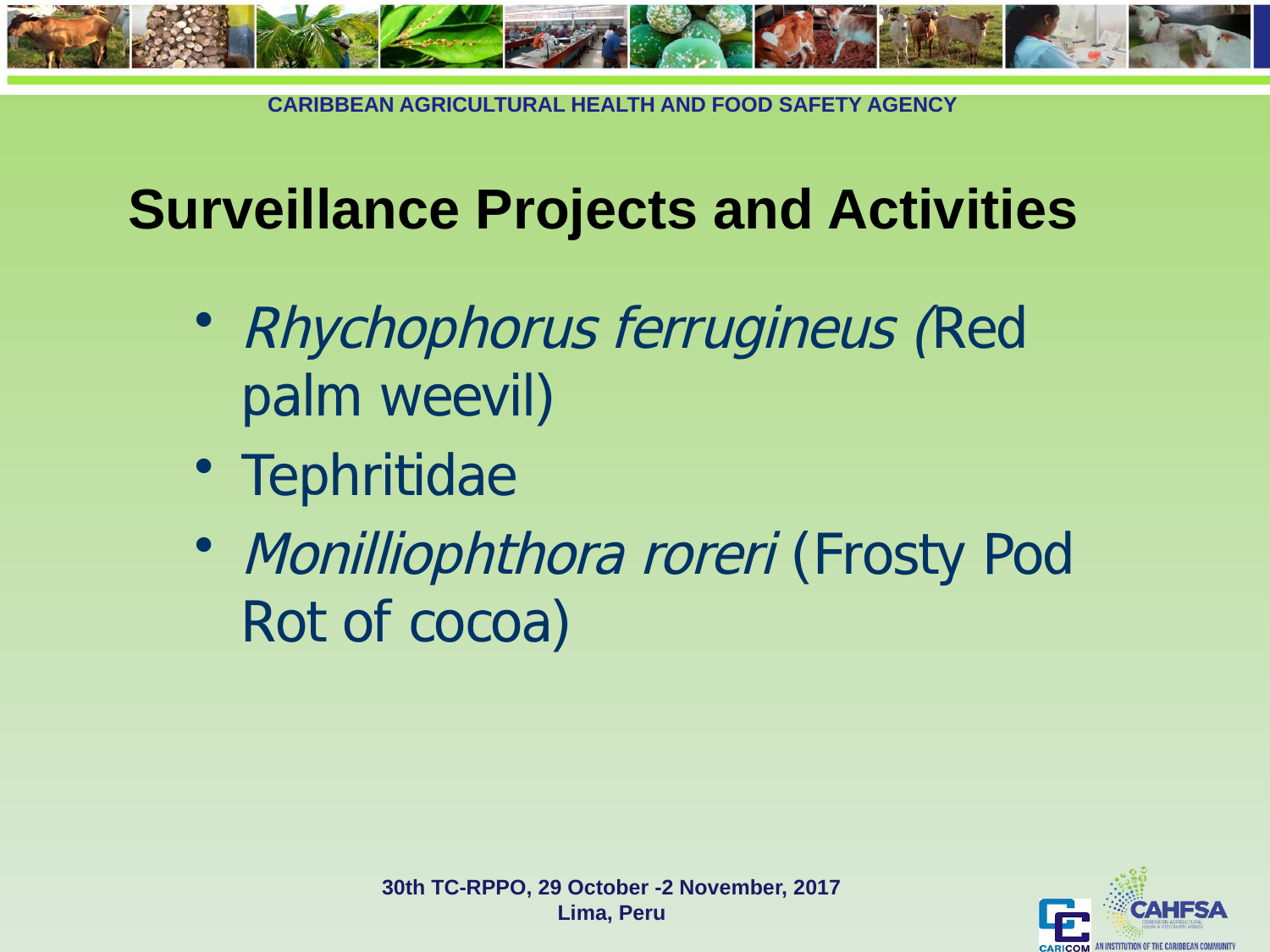

Surveillance Projects and Activities

Rhychophorus ferrugineus (Red palm weevil)
Tephritidae
Monilliophthora roreri (Frosty Pod Rot of cocoa)